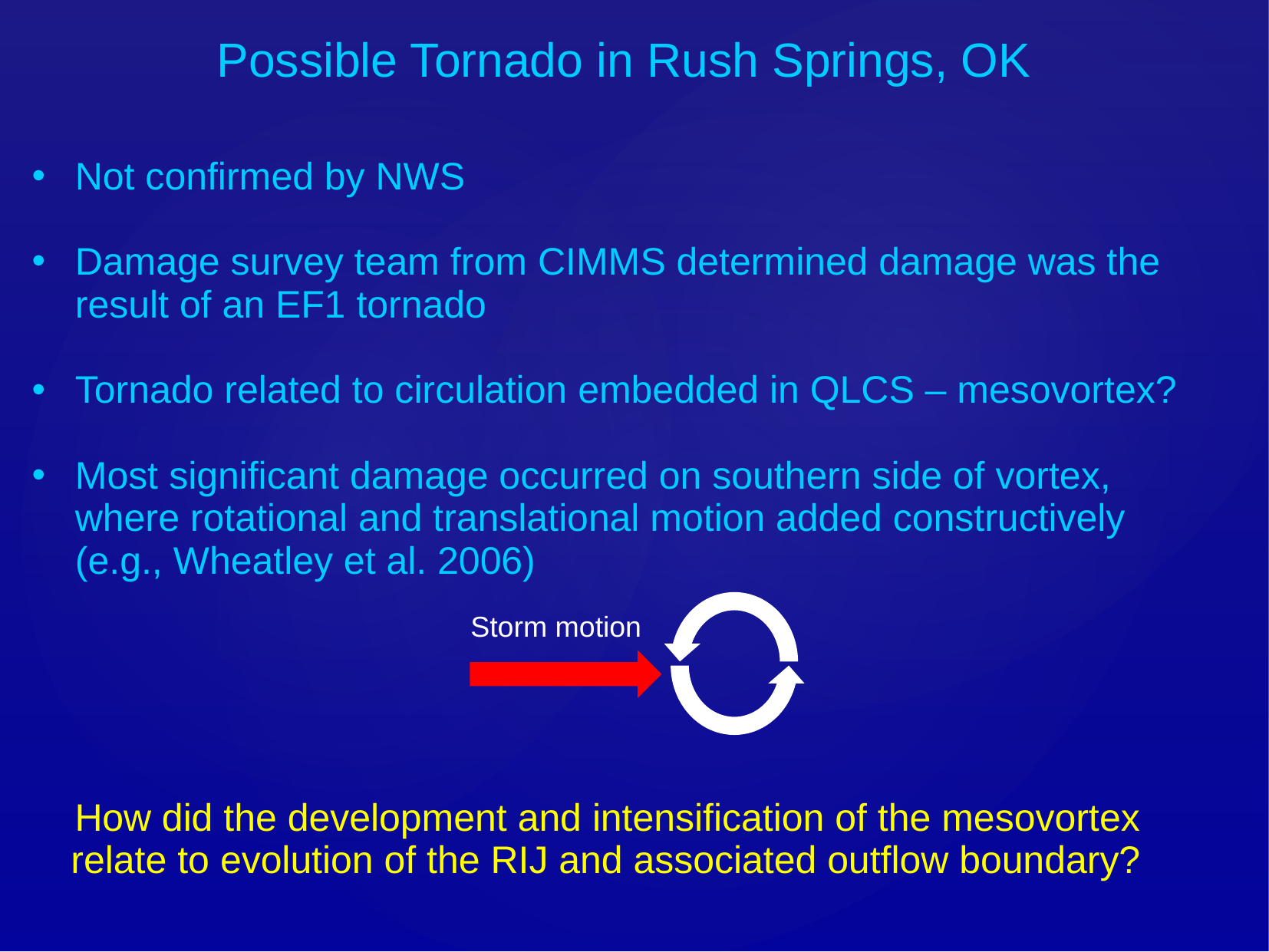

Possible Tornado in Rush Springs, OK
Not confirmed by NWS

Damage survey team from CIMMS determined damage was the result of an EF1 tornado

Tornado related to circulation embedded in QLCS – mesovortex?

Most significant damage occurred on southern side of vortex, where rotational and translational motion added constructively (e.g., Wheatley et al. 2006)

    How did the development and intensification of the mesovortex  relate to evolution of the RIJ and associated outflow boundary?

Storm motion